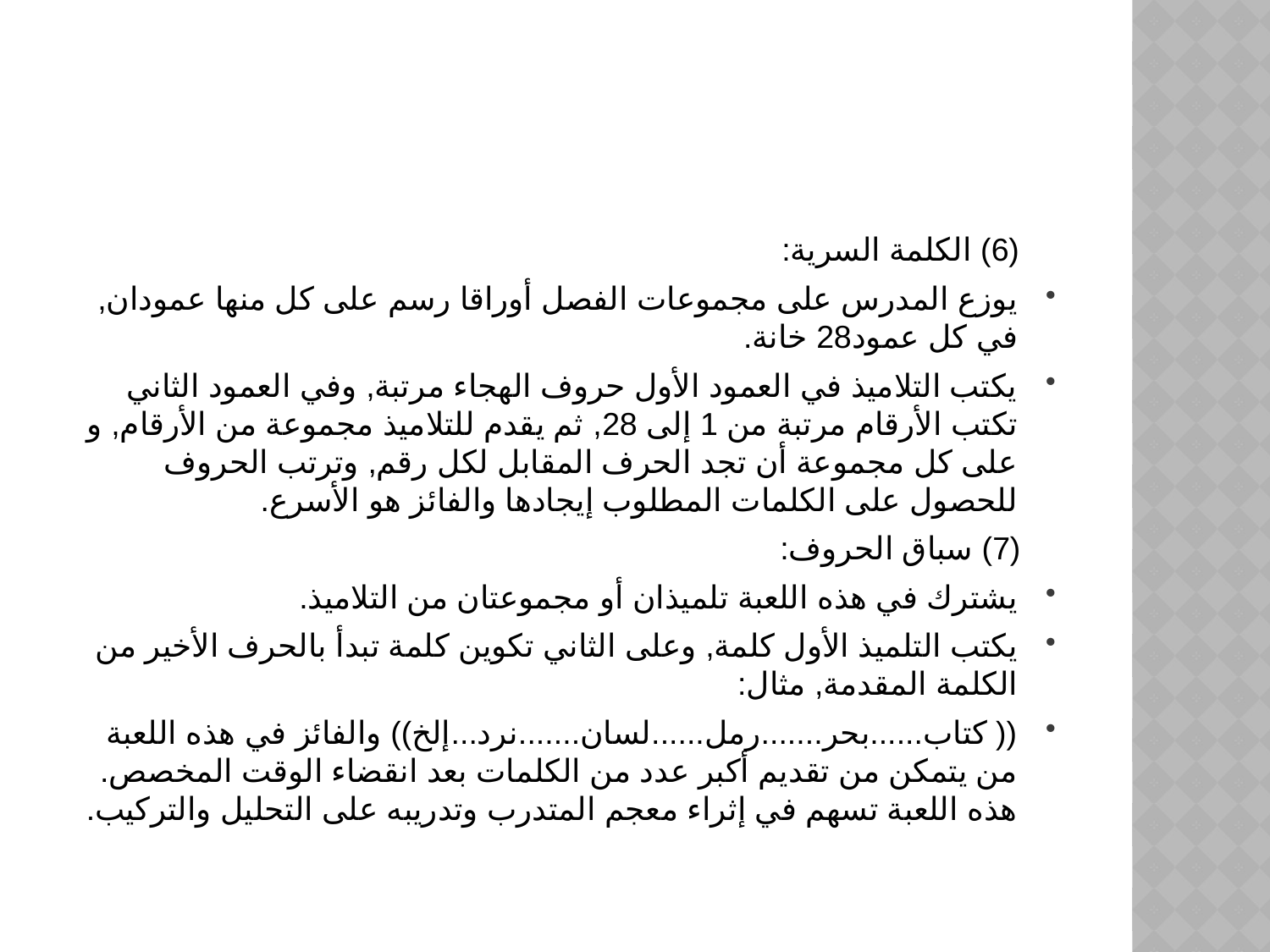

#
     (6) الكلمة السرية:
يوزع المدرس على مجموعات الفصل أوراقا رسم على كل منها عمودان, في كل عمود28 خانة.
يكتب التلاميذ في العمود الأول حروف الهجاء مرتبة, وفي العمود الثاني تكتب الأرقام مرتبة من 1 إلى 28, ثم يقدم للتلاميذ مجموعة من الأرقام, و على كل مجموعة أن تجد الحرف المقابل لكل رقم, وترتب الحروف للحصول على الكلمات المطلوب إيجادها والفائز هو الأسرع.
    (7) سباق الحروف:
يشترك في هذه اللعبة تلميذان أو مجموعتان من التلاميذ.
يكتب التلميذ الأول كلمة, وعلى الثاني تكوين كلمة تبدأ بالحرف الأخير من الكلمة المقدمة, مثال:
(( كتاب......بحر.......رمل......لسان.......نرد...إلخ)) والفائز في هذه اللعبة من يتمكن من تقديم أكبر عدد من الكلمات بعد انقضاء الوقت المخصص. هذه اللعبة تسهم في إثراء معجم المتدرب وتدريبه على التحليل والتركيب.